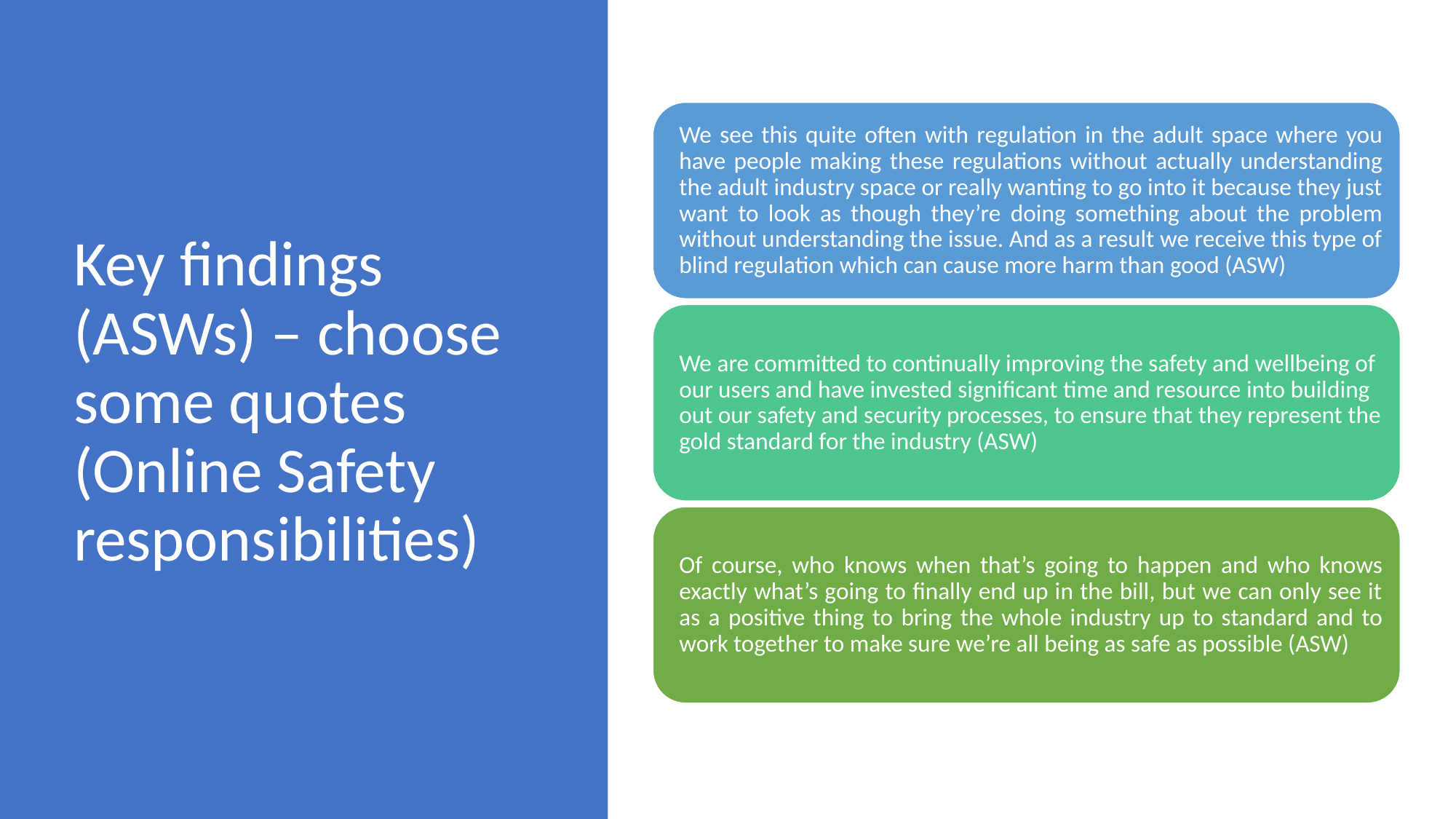

# Key findings (ASWs) – choose some quotes (Online Safety responsibilities)
We see this quite often with regulation in the adult space where you have people making these regulations without actually understanding the adult industry space or really wanting to go into it because they just want to look as though they’re doing something about the problem without understanding the issue. And as a result we receive this type of blind regulation which can cause more harm than good (ASW)
We are committed to continually improving the safety and wellbeing of our users and have invested significant time and resource into building out our safety and security processes, to ensure that they represent the gold standard for the industry (ASW)
Of course, who knows when that’s going to happen and who knows exactly what’s going to finally end up in the bill, but we can only see it as a positive thing to bring the whole industry up to standard and to work together to make sure we’re all being as safe as possible (ASW)